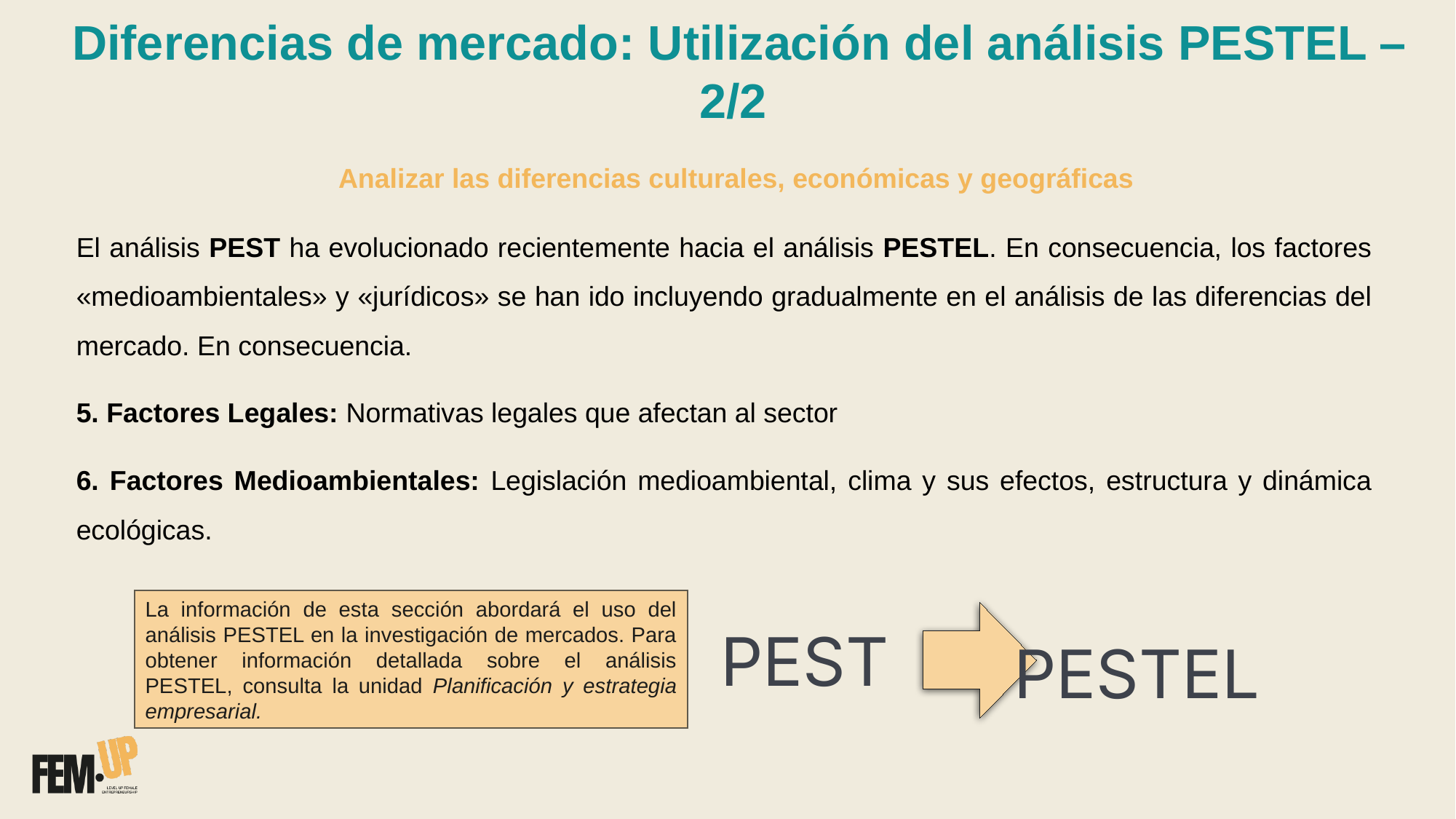

Diferencias de mercado: Utilización del análisis PESTEL – 2/2

Analizar las diferencias culturales, económicas y geográficas ​
El análisis PEST ha evolucionado recientemente hacia el análisis PESTEL. En consecuencia, los factores «medioambientales» y «jurídicos» se han ido incluyendo gradualmente en el análisis de las diferencias del mercado. En consecuencia.
5. Factores Legales: Normativas legales que afectan al sector
6. Factores Medioambientales: Legislación medioambiental, clima y sus efectos, estructura y dinámica ecológicas.
La información de esta sección abordará el uso del análisis PESTEL en la investigación de mercados. Para obtener información detallada sobre el análisis PESTEL, consulta la unidad Planificación y estrategia empresarial.

PEST
PESTEL